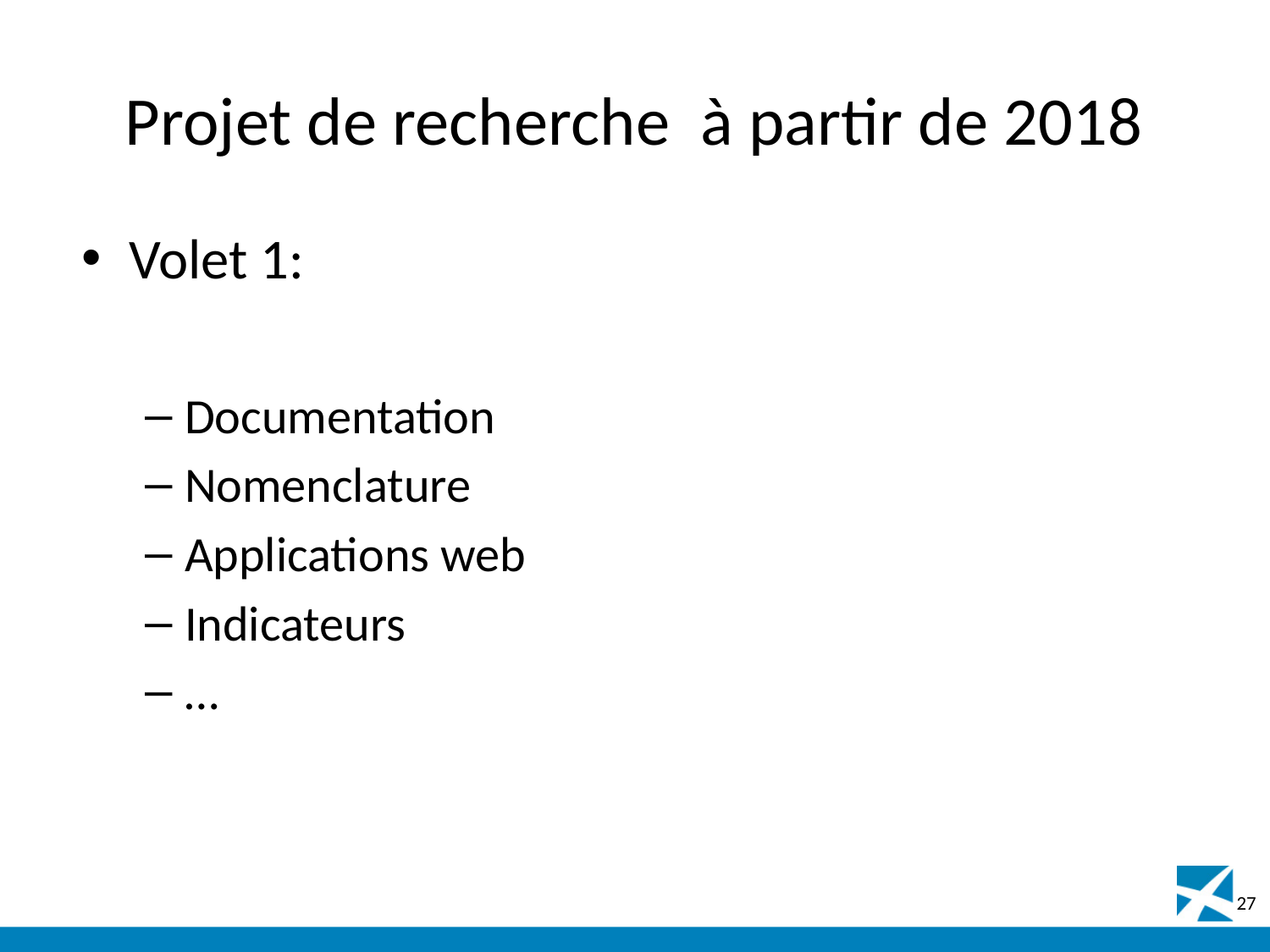

# Projet de recherche  à partir de 2018
Volet 1:

Documentation
Nomenclature
Applications web
Indicateurs
…